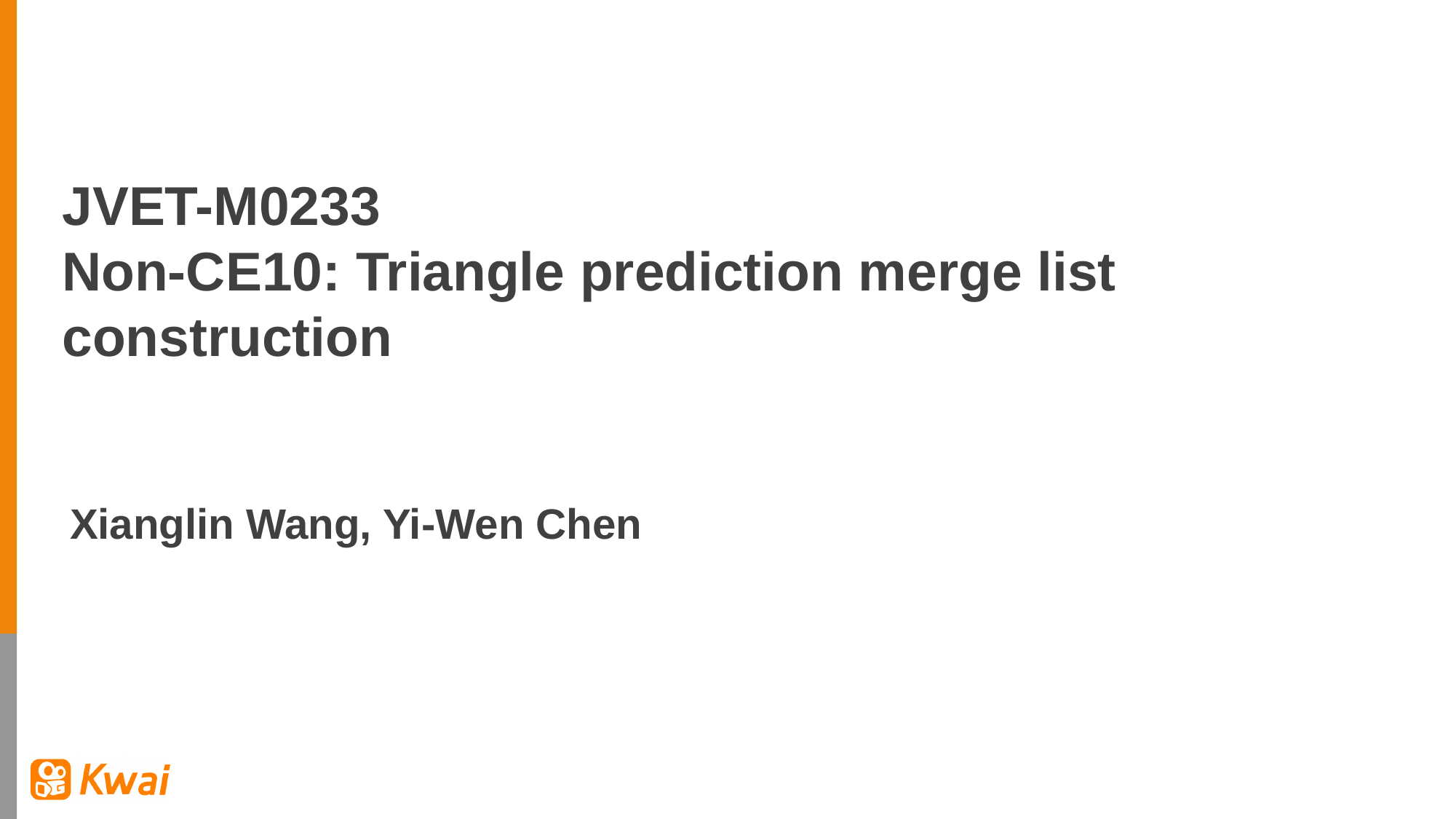

JVET-M0233
Non-CE10: Triangle prediction merge list construction
Xianglin Wang, Yi-Wen Chen